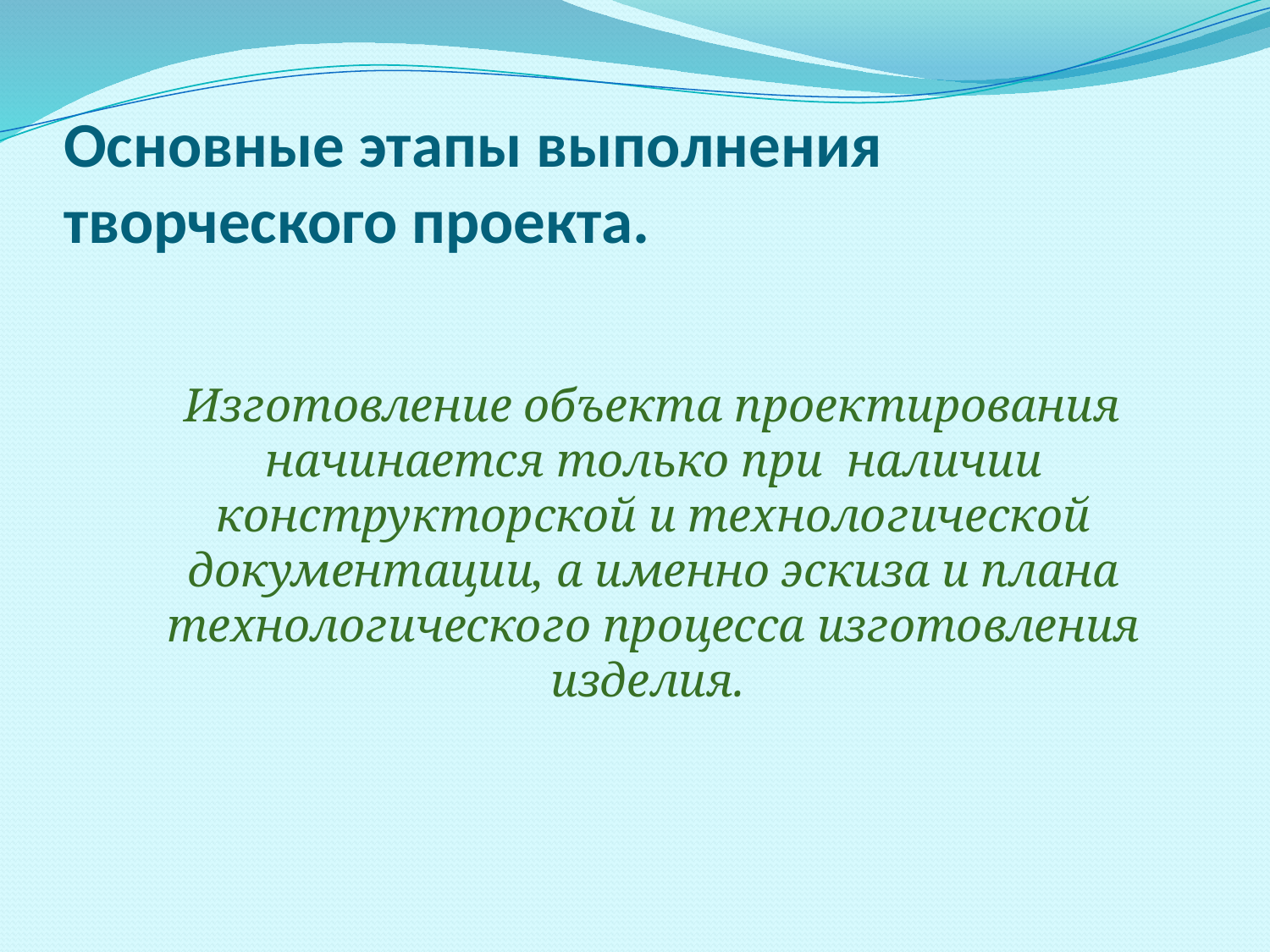

# Основные этапы выполнения творческого проекта.
   Изготовление объекта проектирования начинается только при  наличии конструкторской и технологической документации, а именно эскиза и плана технологического процесса изготовления изделия.